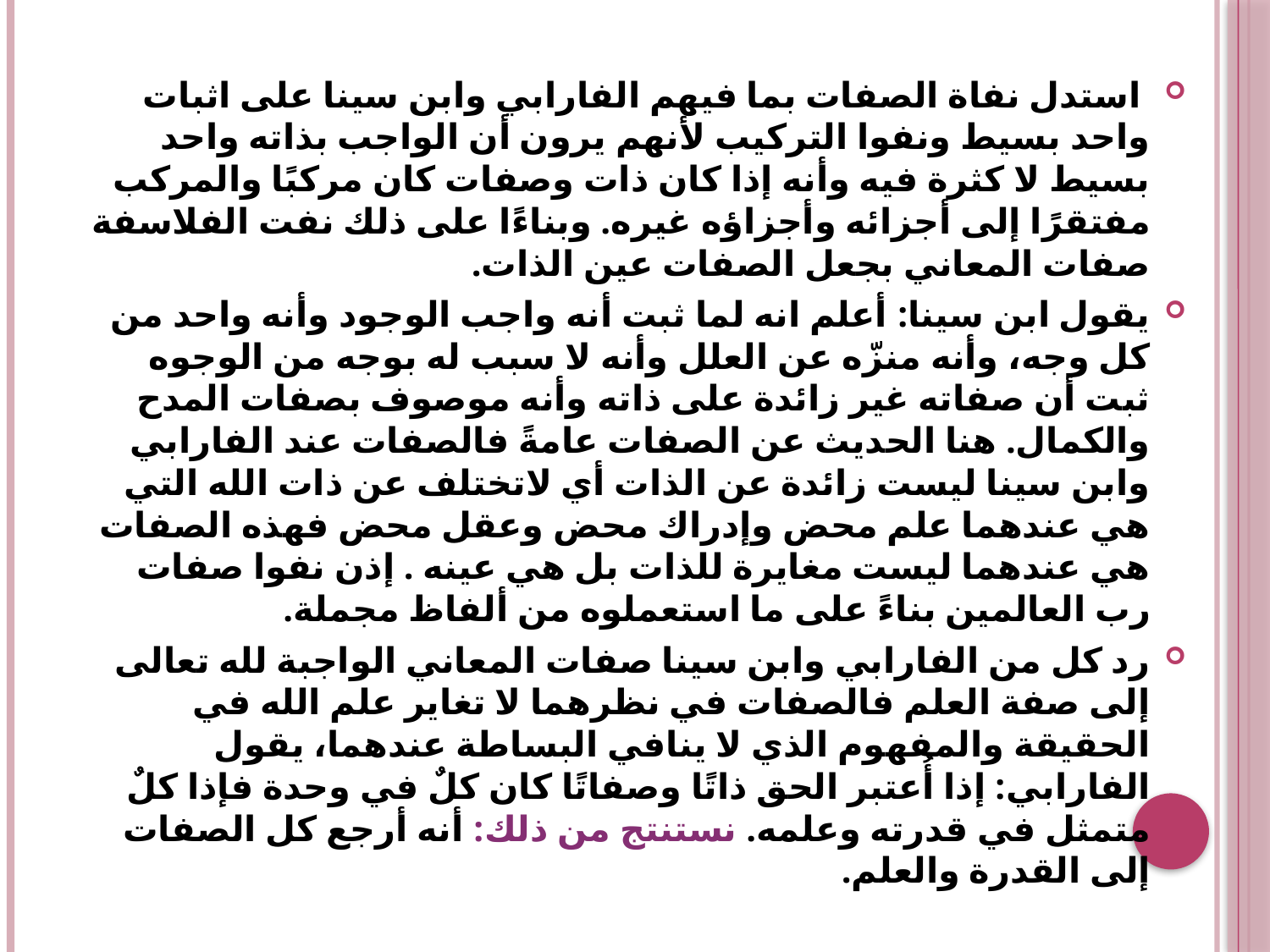

#
 استدل نفاة الصفات بما فيهم الفارابي وابن سينا على اثبات واحد بسيط ونفوا التركيب لأنهم يرون أن الواجب بذاته واحد بسيط لا كثرة فيه وأنه إذا كان ذات وصفات كان مركبًا والمركب مفتقرًا إلى أجزائه وأجزاؤه غيره. وبناءًا على ذلك نفت الفلاسفة صفات المعاني بجعل الصفات عين الذات.
يقول ابن سينا: أعلم انه لما ثبت أنه واجب الوجود وأنه واحد من كل وجه، وأنه منزّه عن العلل وأنه لا سبب له بوجه من الوجوه ثبت أن صفاته غير زائدة على ذاته وأنه موصوف بصفات المدح والكمال. هنا الحديث عن الصفات عامةً فالصفات عند الفارابي وابن سينا ليست زائدة عن الذات أي لاتختلف عن ذات الله التي هي عندهما علم محض وإدراك محض وعقل محض فهذه الصفات هي عندهما ليست مغايرة للذات بل هي عينه . إذن نفوا صفات رب العالمين بناءً على ما استعملوه من ألفاظ مجملة.
رد كل من الفارابي وابن سينا صفات المعاني الواجبة لله تعالى إلى صفة العلم فالصفات في نظرهما لا تغاير علم الله في الحقيقة والمفهوم الذي لا ينافي البساطة عندهما، يقول الفارابي: إذا أُعتبر الحق ذاتًا وصفاتًا كان كلٌ في وحدة فإذا كلٌ متمثل في قدرته وعلمه. نستنتج من ذلك: أنه أرجع كل الصفات إلى القدرة والعلم.